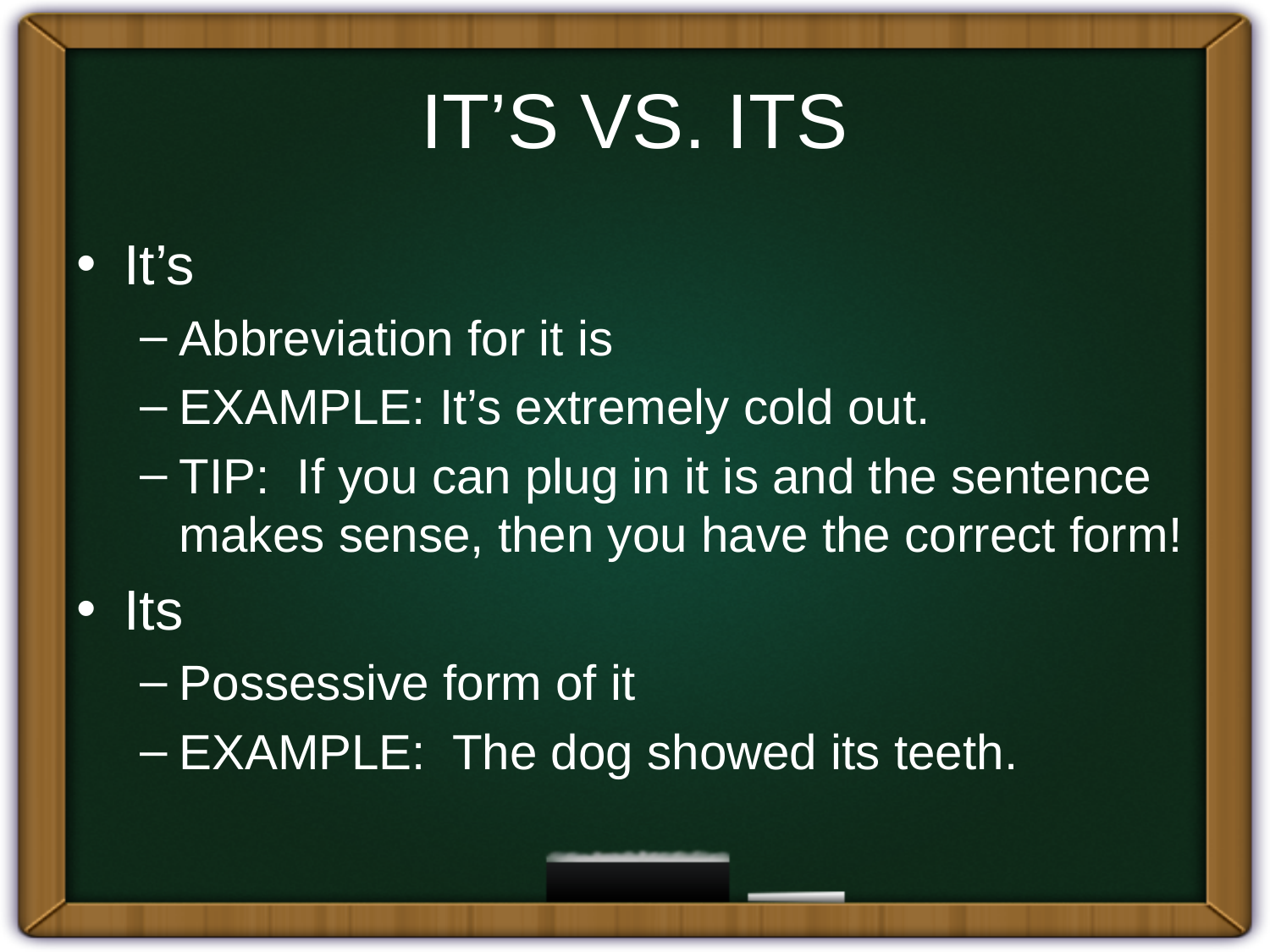

# IT’S VS. ITS
It’s
Abbreviation for it is
EXAMPLE: It’s extremely cold out.
TIP:  If you can plug in it is and the sentence makes sense, then you have the correct form!
Its
Possessive form of it
EXAMPLE:  The dog showed its teeth.